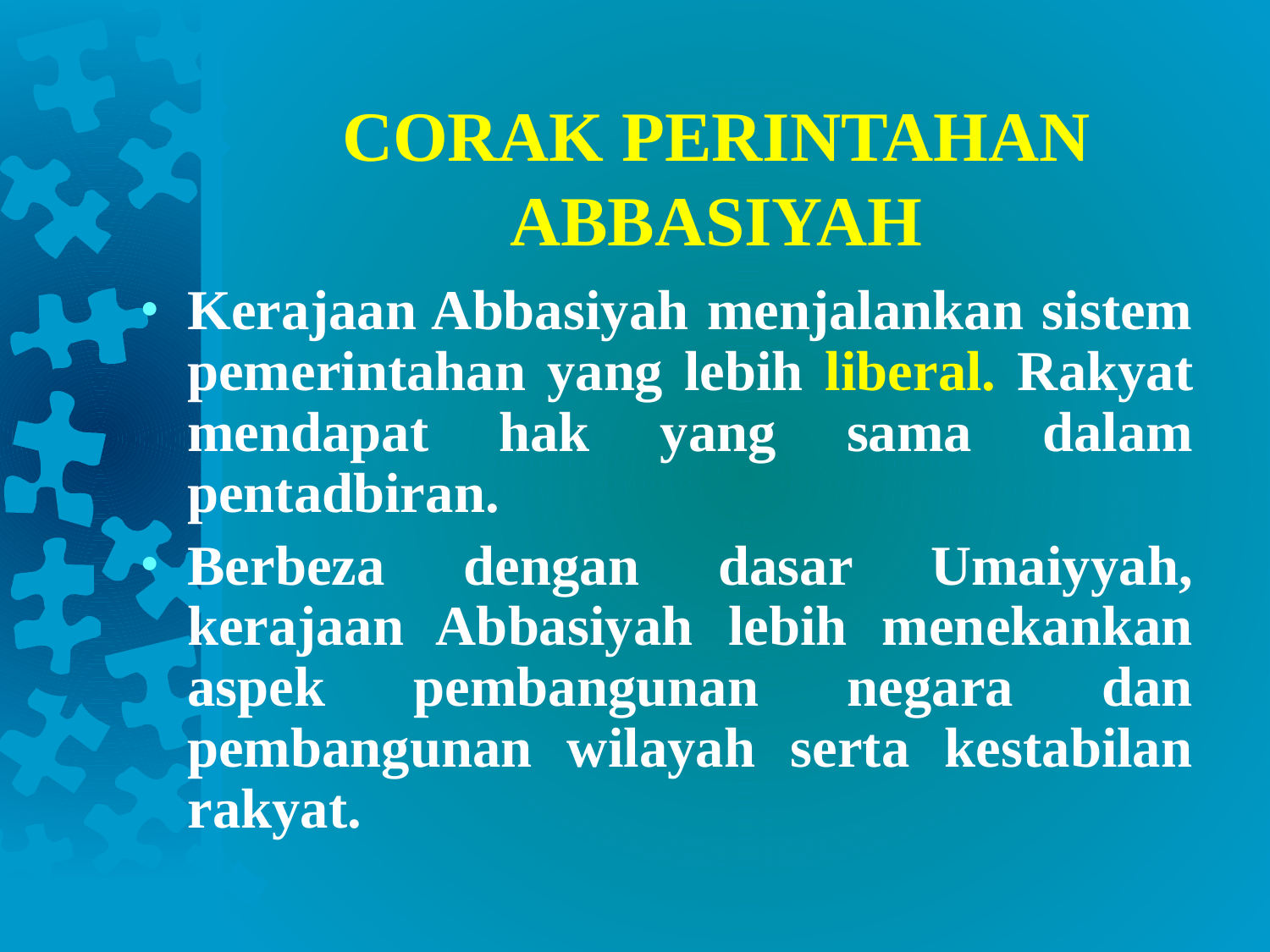

# CORAK PERINTAHAN ABBASIYAH
Kerajaan Abbasiyah menjalankan sistem pemerintahan yang lebih liberal. Rakyat mendapat hak yang sama dalam pentadbiran.
Berbeza dengan dasar Umaiyyah, kerajaan Abbasiyah lebih menekankan aspek pembangunan negara dan pembangunan wilayah serta kestabilan rakyat.